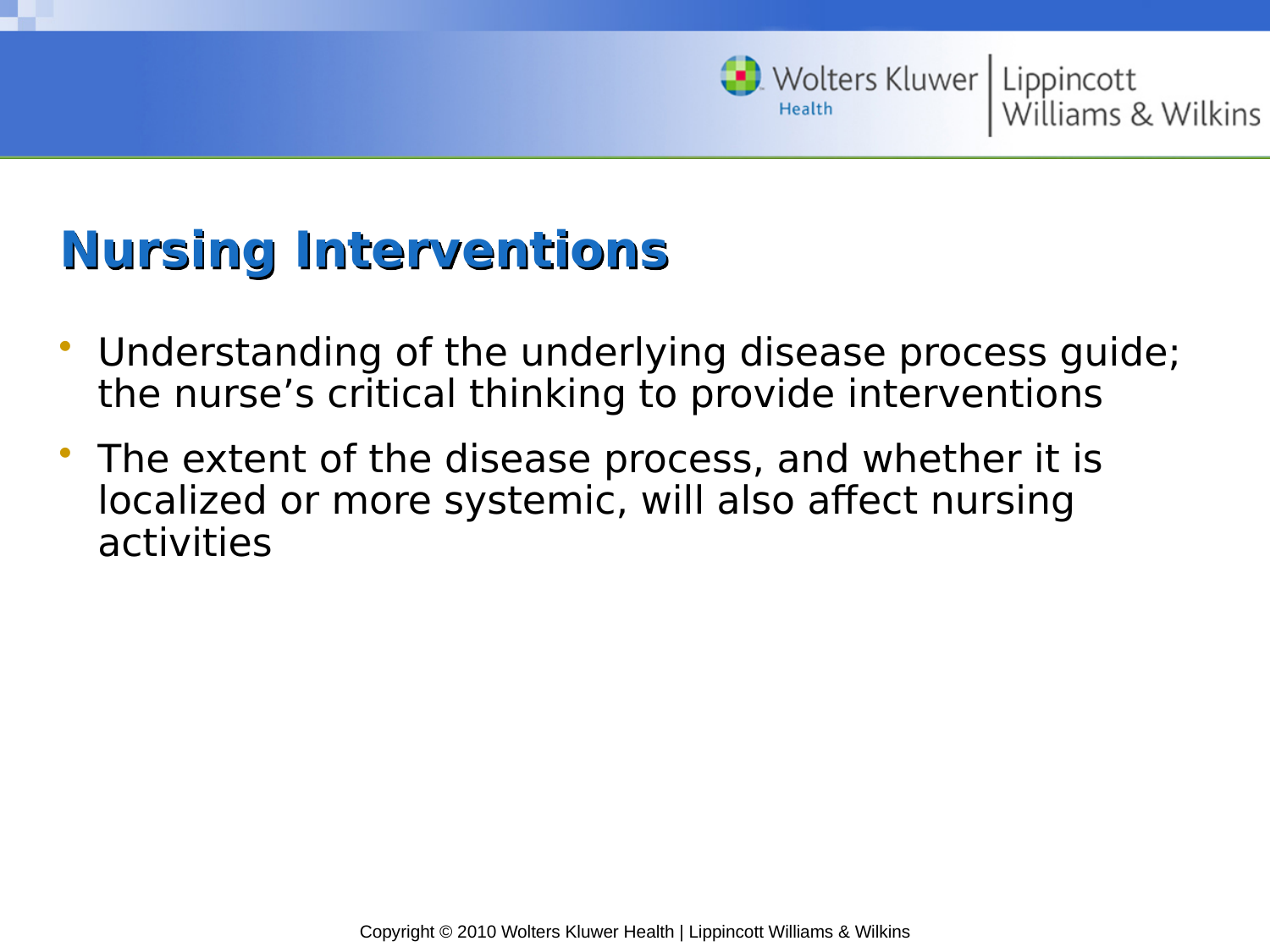

# Nursing Interventions
Understanding of the underlying disease process guide; the nurse’s critical thinking to provide interventions
The extent of the disease process, and whether it is localized or more systemic, will also affect nursing activities